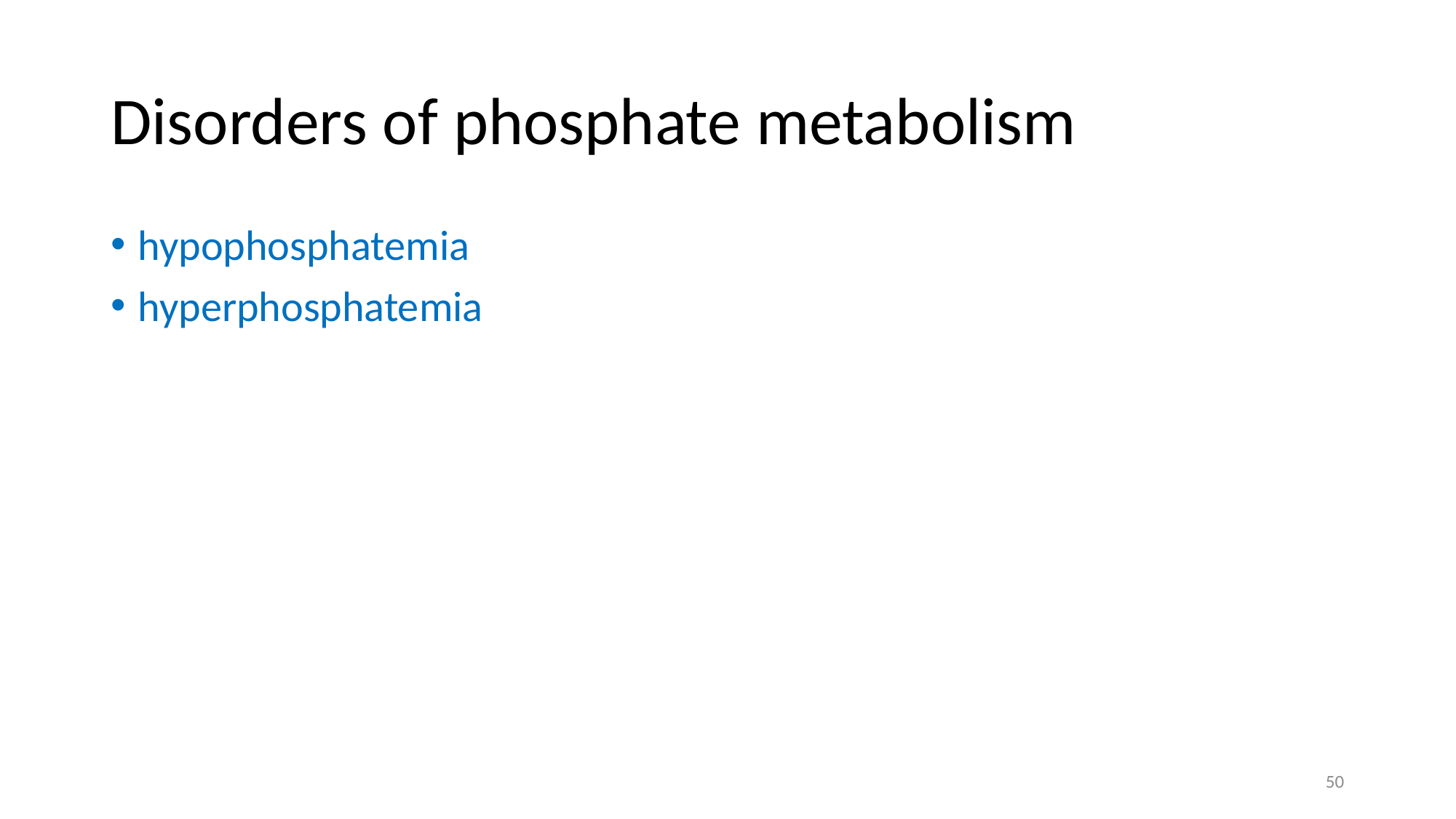

# Disorders of phosphate metabolism
hypophosphatemia
hyperphosphatemia
50